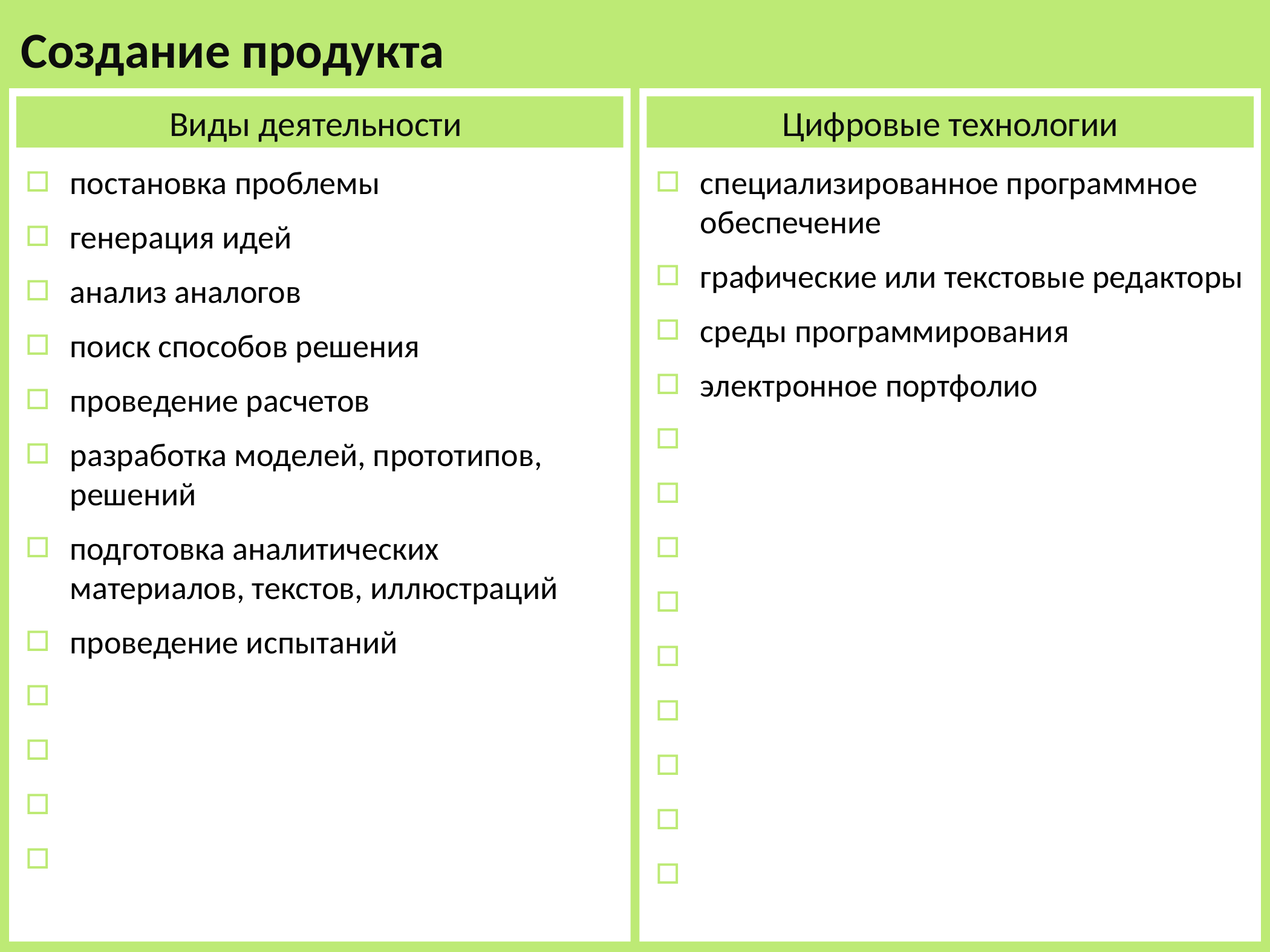

Создание продукта
Reading books, papers;

Виды деятельности
постановка проблемы
генерация идей
анализ аналогов
поиск способов решения
проведение расчетов
разработка моделей, прототипов, решений
подготовка аналитических материалов, текстов, иллюстраций
проведение испытаний
В
В
В
j
Цифровые технологии
специализированное программное обеспечение
графические или текстовые редакторы
среды программирования
электронное портфолио
А
А
А
А
А
АА
А
А
А